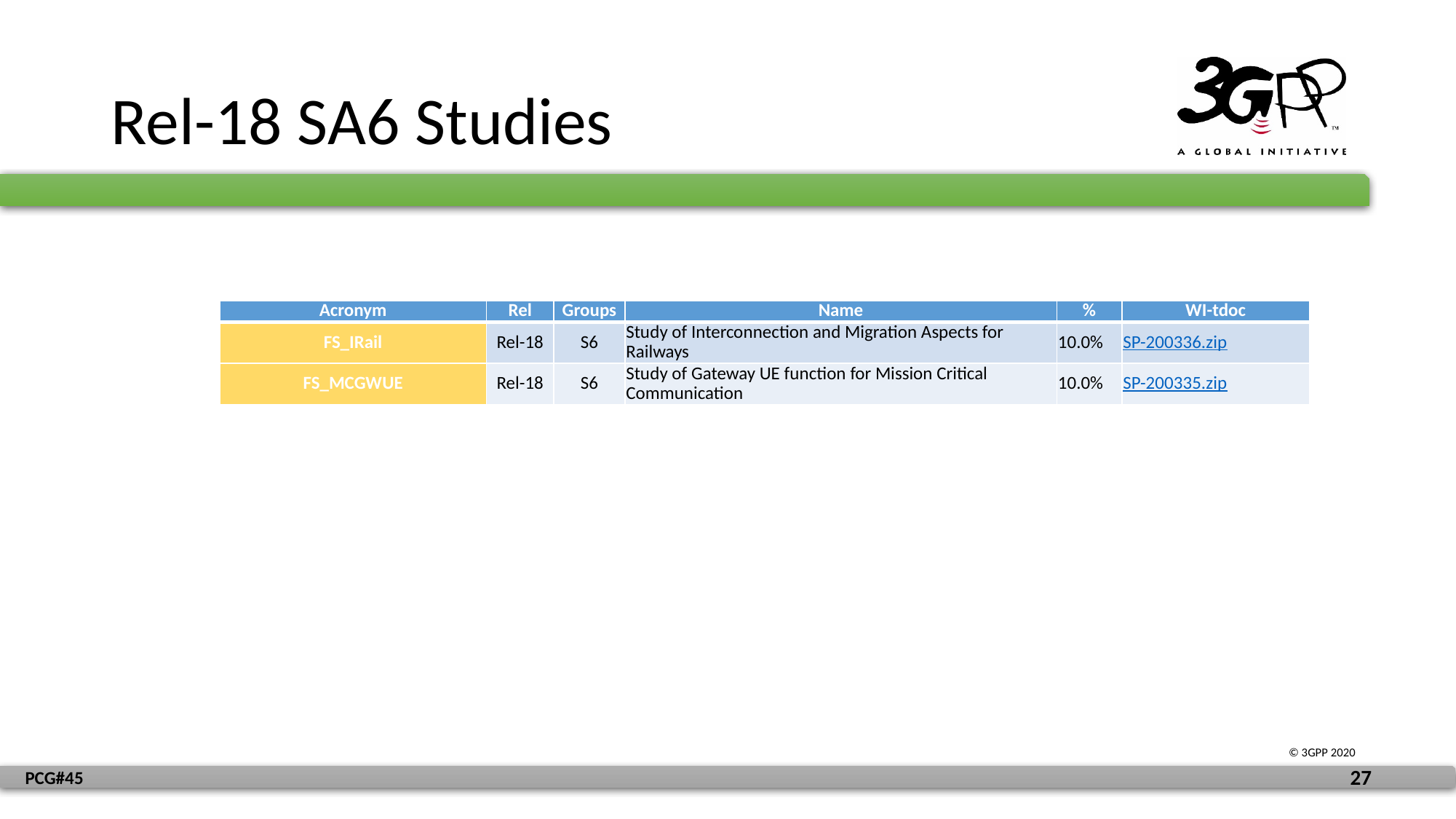

# Rel-18 SA6 Studies

| Acronym | Rel | Groups | Name | % | WI-tdoc |
| --- | --- | --- | --- | --- | --- |
| FS\_IRail | Rel-18 | S6 | Study of Interconnection and Migration Aspects for Railways | 10.0% | SP-200336.zip |
| FS\_MCGWUE | Rel-18 | S6 | Study of Gateway UE function for Mission Critical Communication | 10.0% | SP-200335.zip |